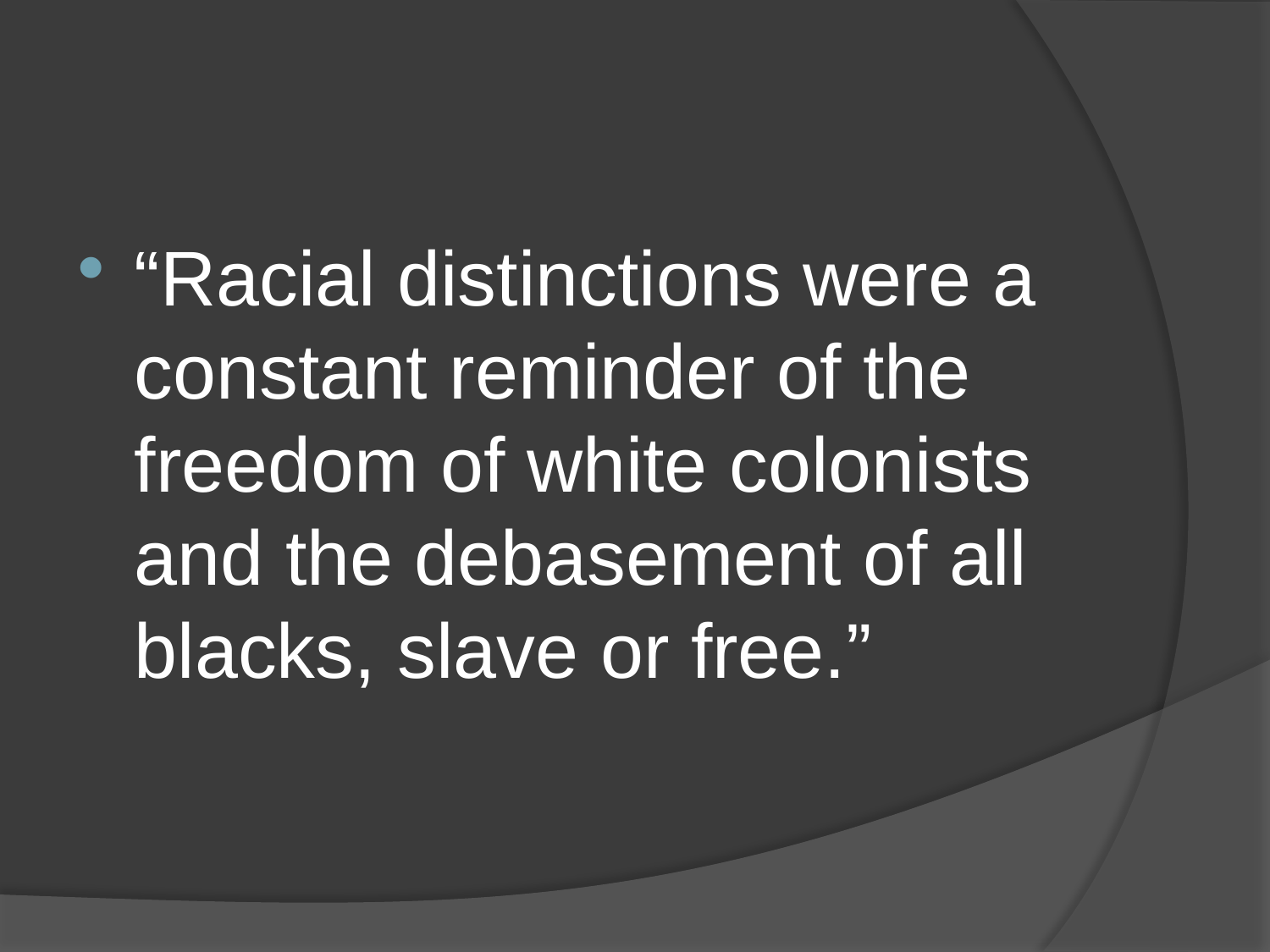

#
“Racial distinctions were a constant reminder of the freedom of white colonists and the debasement of all blacks, slave or free.”